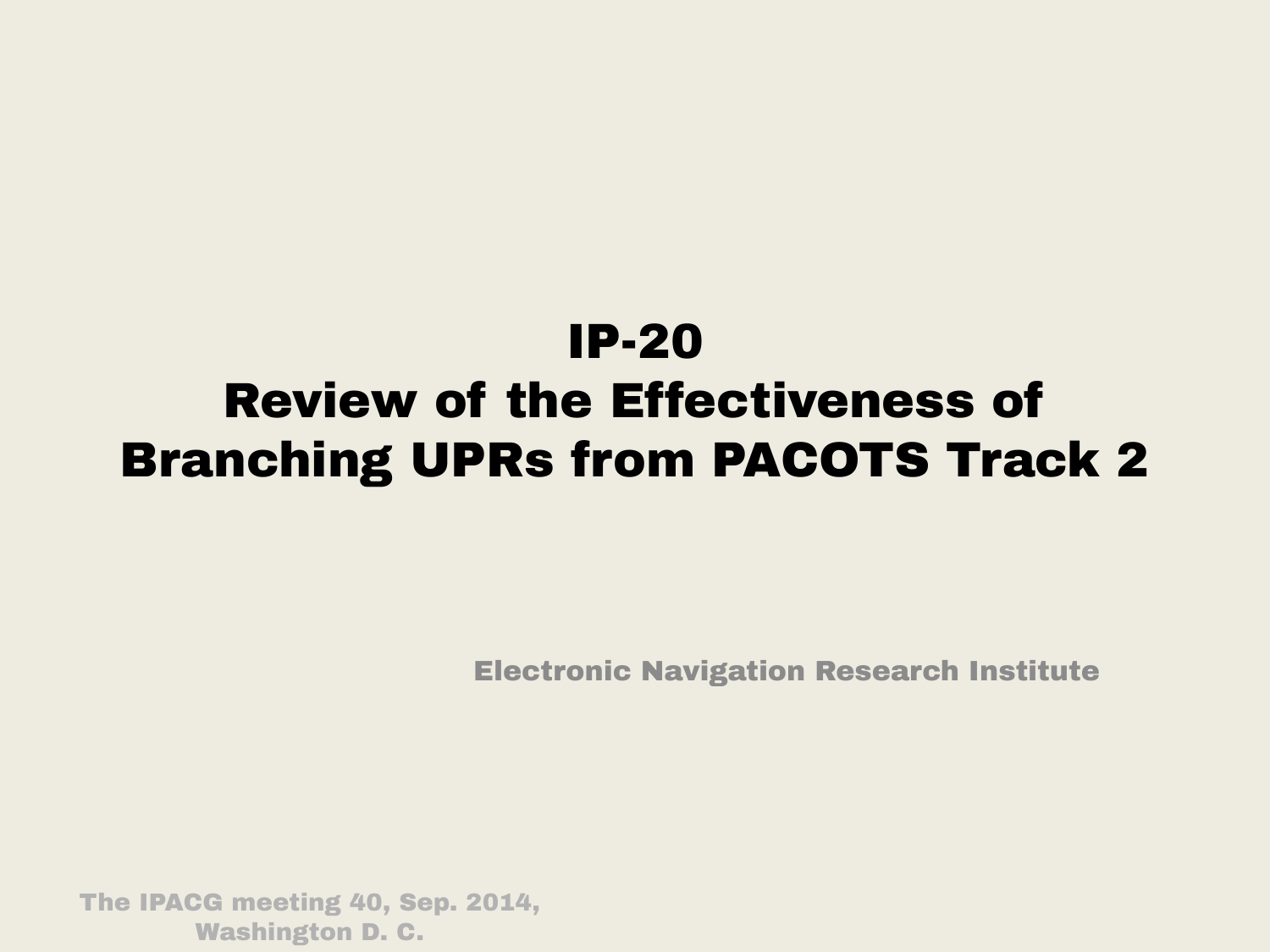

# IP-20 Review of the Effectiveness of Branching UPRs from PACOTS Track 2
Electronic Navigation Research Institute
The IPACG meeting 40, Sep. 2014, Washington D. C.